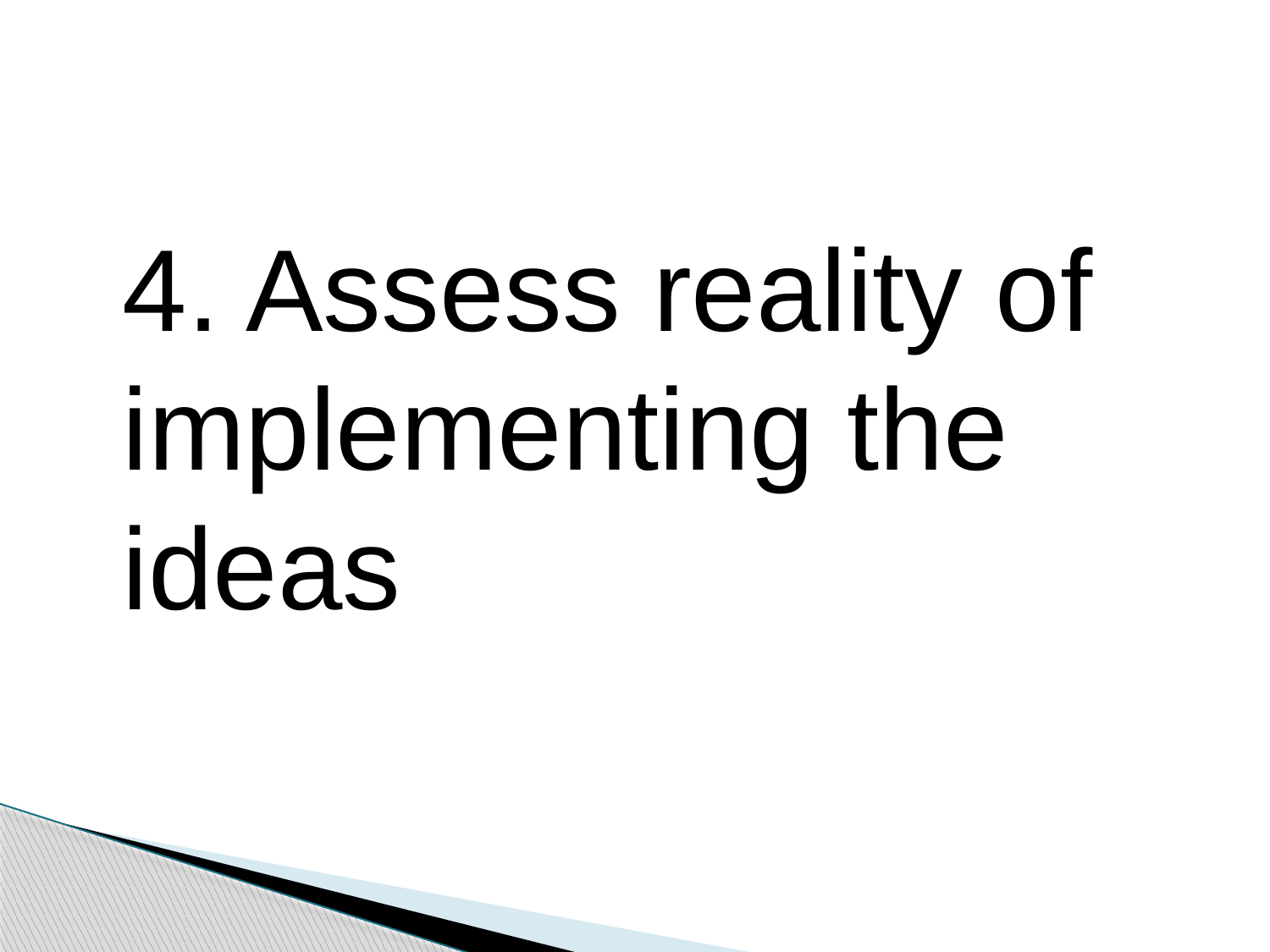

4. Assess reality of implementing the ideas